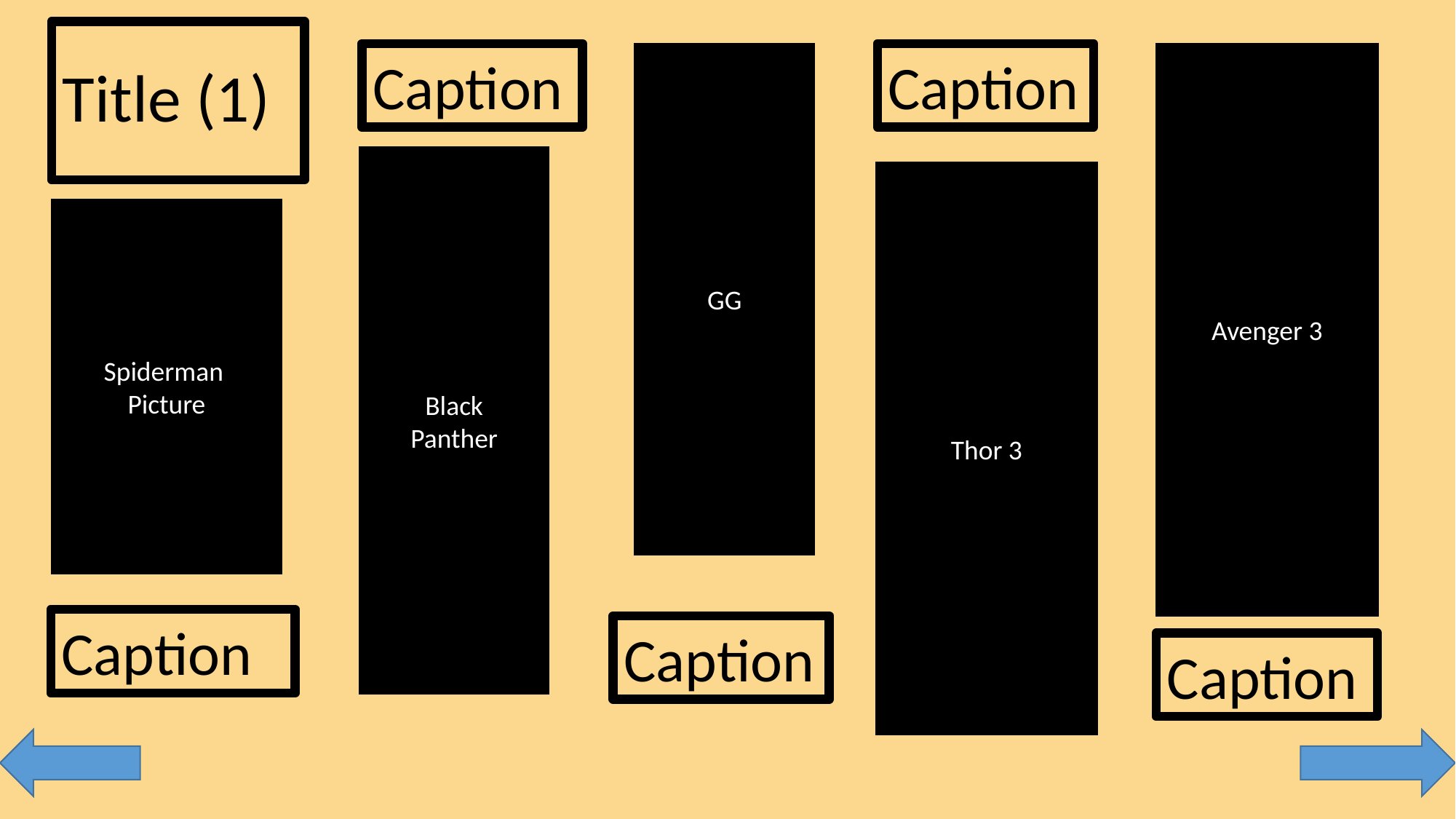

# Title (1)
Caption
GG
Caption
Avenger 3
Black
Panther
Thor 3
Spiderman
Picture
Caption
Caption
Caption